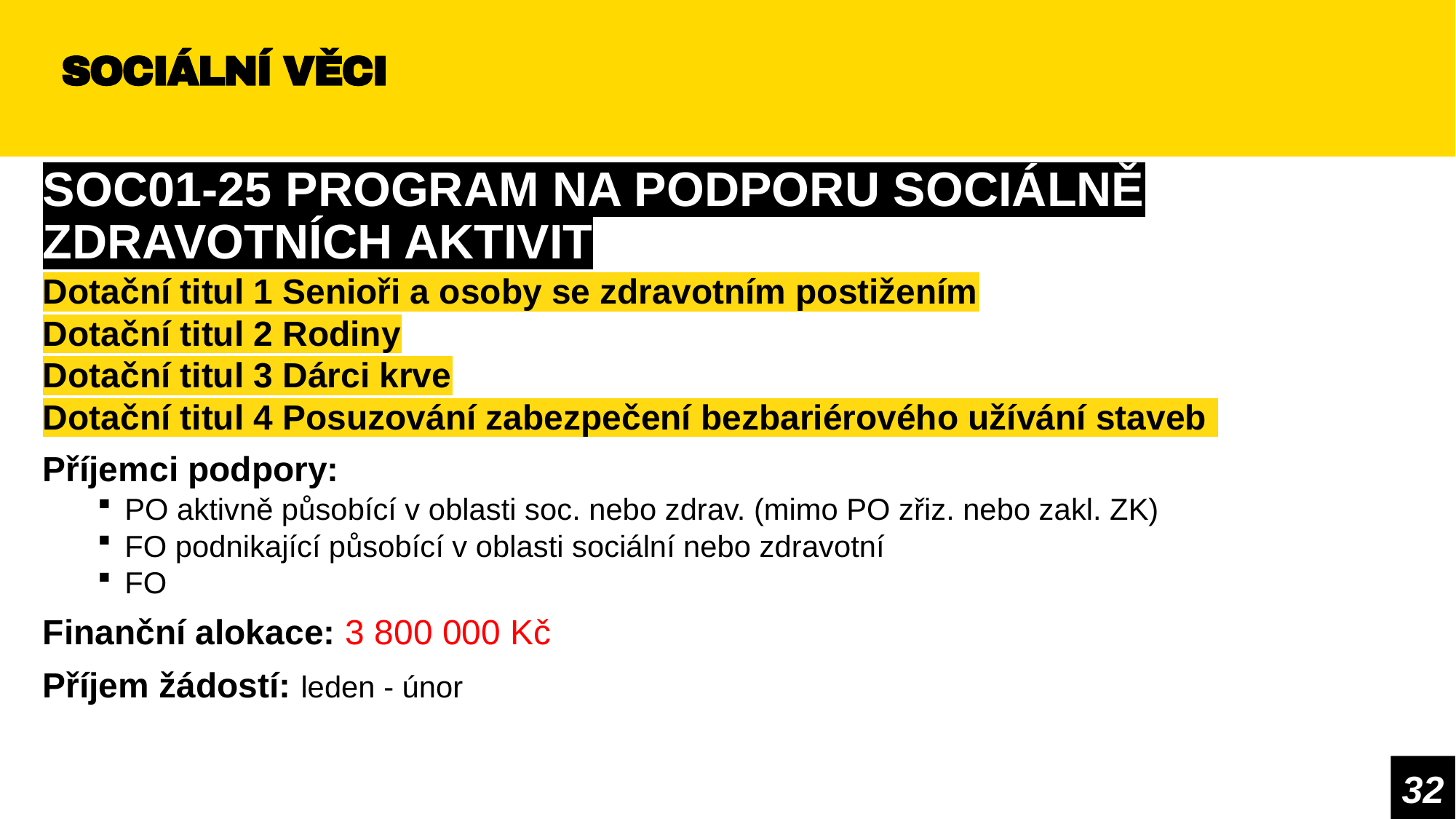

# SOCIÁLNÍ VĚCI
SOC01-25 PROGRAM NA PODPORU SOCIÁLNĚ ZDRAVOTNÍCH AKTIVIT
Dotační titul 1 Senioři a osoby se zdravotním postižením
Dotační titul 2 Rodiny
Dotační titul 3 Dárci krve
Dotační titul 4 Posuzování zabezpečení bezbariérového užívání staveb
Příjemci podpory:
PO aktivně působící v oblasti soc. nebo zdrav. (mimo PO zřiz. nebo zakl. ZK)
FO podnikající působící v oblasti sociální nebo zdravotní
FO
Finanční alokace: 3 800 000 Kč
Příjem žádostí: leden - únor

32